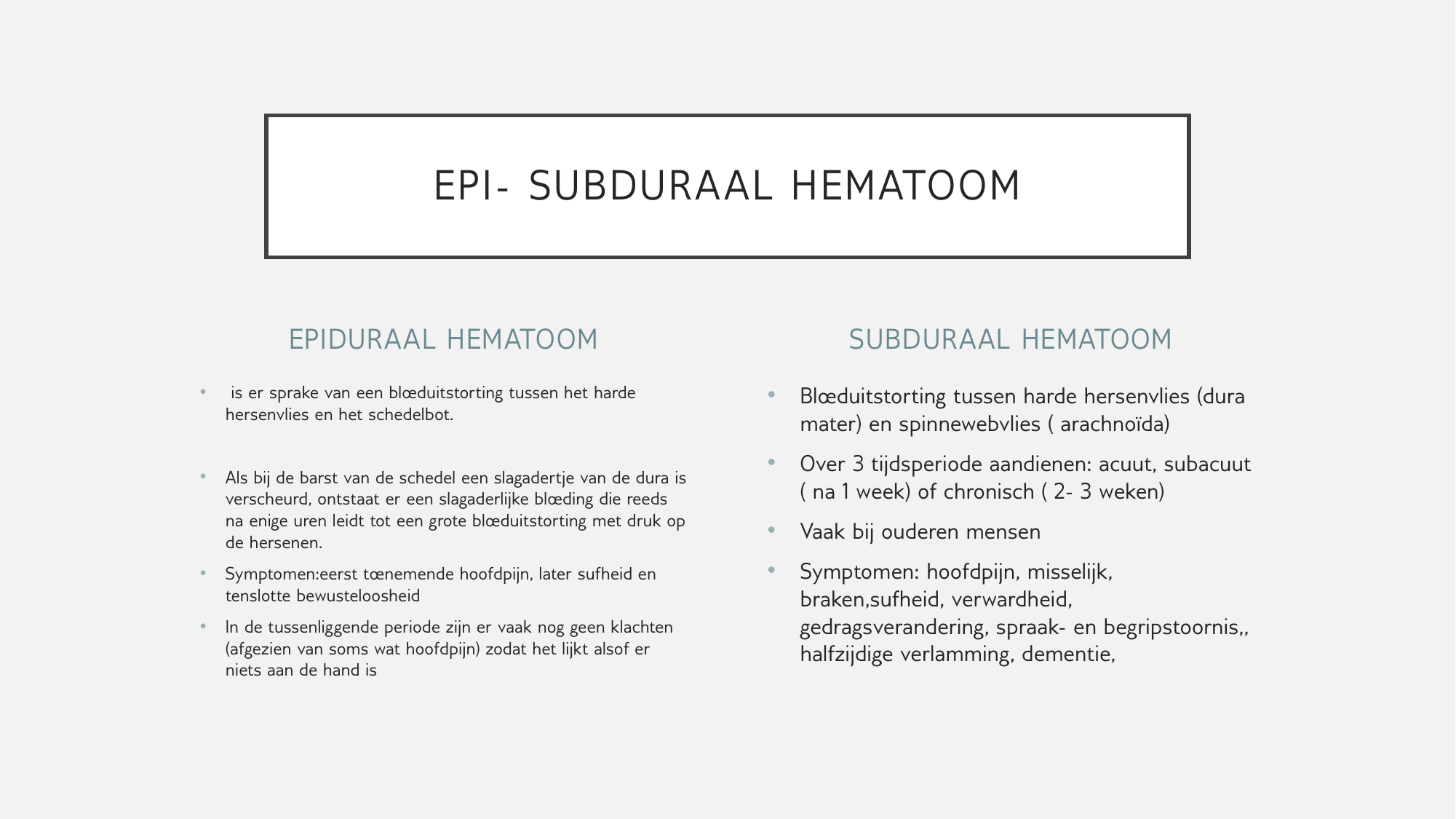

# Epi- subduraal hematoom
Epiduraal hematoom
Subduraal hematoom
 is er sprake van een bloeduitstorting tussen het harde hersenvlies en het schedelbot.

Als bij de barst van de schedel een slagadertje van de dura is verscheurd, ontstaat er een slagaderlijke bloeding die reeds na enige uren leidt tot een grote bloeduitstorting met druk op de hersenen.
Symptomen:eerst toenemende hoofdpijn, later sufheid en tenslotte bewusteloosheid
In de tussenliggende periode zijn er vaak nog geen klachten (afgezien van soms wat hoofdpijn) zodat het lijkt alsof er niets aan de hand is
Bloeduitstorting tussen harde hersenvlies (dura mater) en spinnewebvlies ( arachnoïda)
Over 3 tijdsperiode aandienen: acuut, subacuut ( na 1 week) of chronisch ( 2- 3 weken)
Vaak bij ouderen mensen
Symptomen: hoofdpijn, misselijk, braken,sufheid, verwardheid, gedragsverandering, spraak- en begripstoornis,, halfzijdige verlamming, dementie,